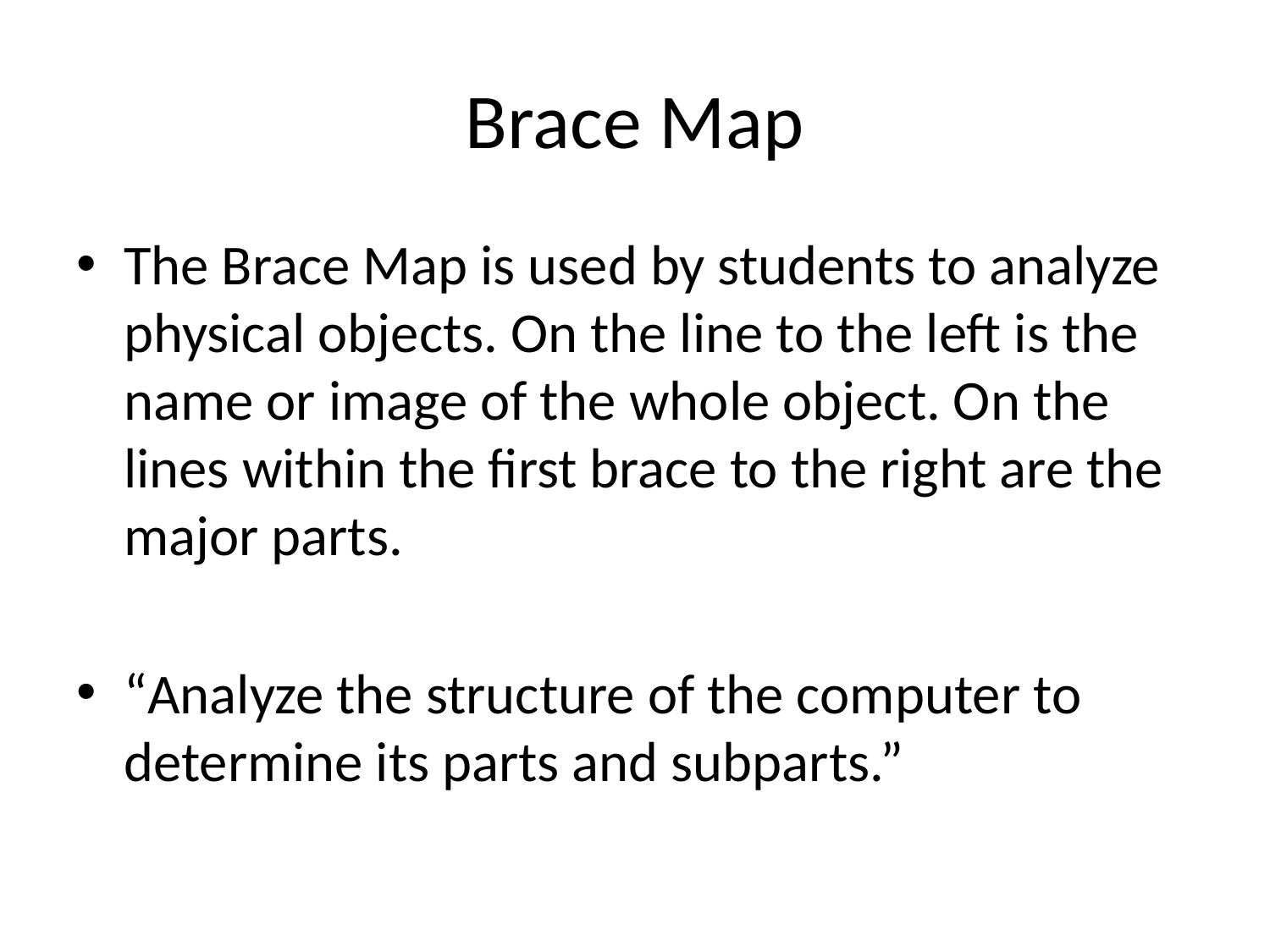

# Brace Map
The Brace Map is used by students to analyze physical objects. On the line to the left is the name or image of the whole object. On the lines within the first brace to the right are the major parts.

“Analyze the structure of the computer to determine its parts and subparts.”